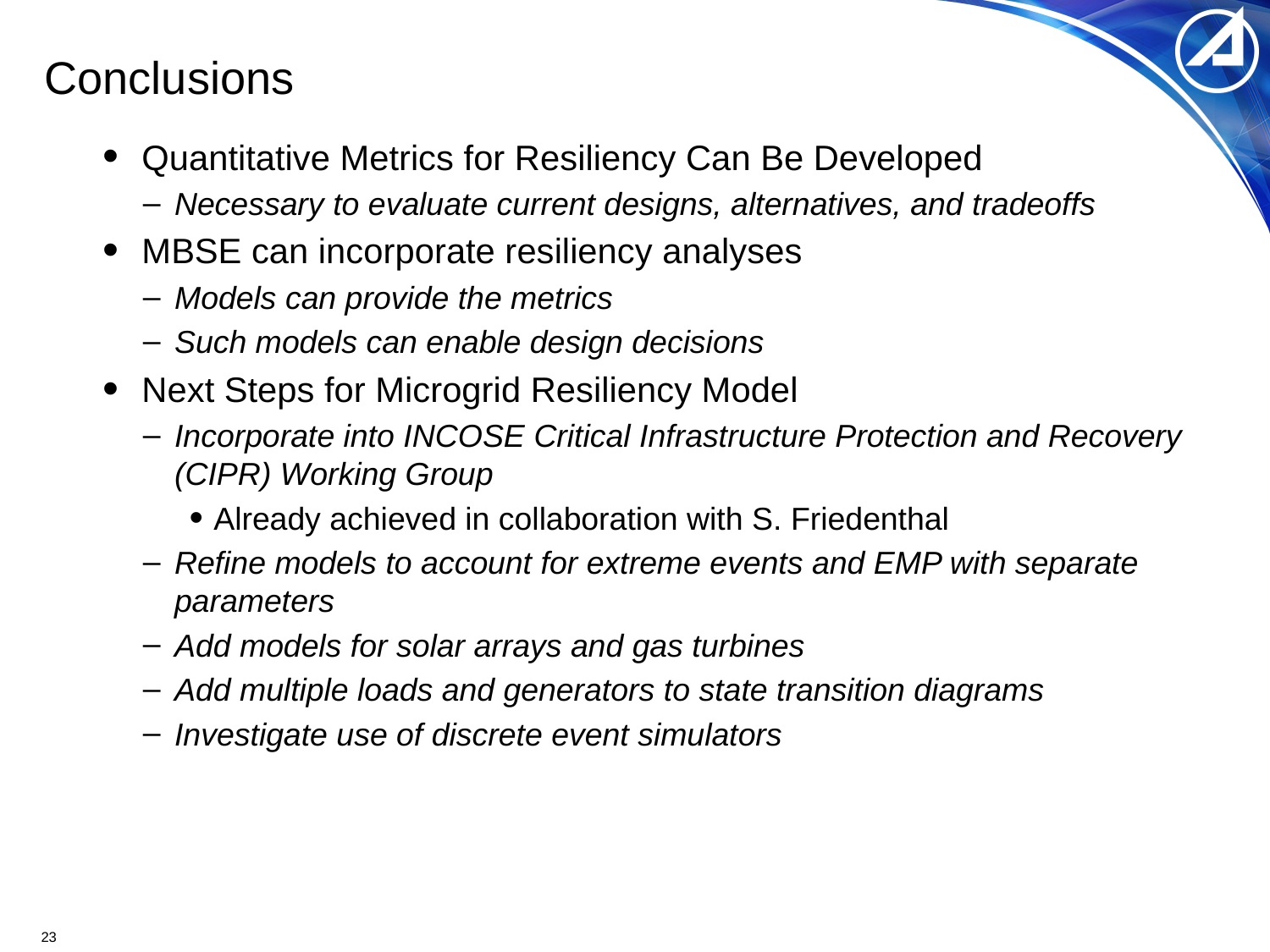

# Conclusions
Quantitative Metrics for Resiliency Can Be Developed
Necessary to evaluate current designs, alternatives, and tradeoffs
MBSE can incorporate resiliency analyses
Models can provide the metrics
Such models can enable design decisions
Next Steps for Microgrid Resiliency Model
Incorporate into INCOSE Critical Infrastructure Protection and Recovery (CIPR) Working Group
Already achieved in collaboration with S. Friedenthal
Refine models to account for extreme events and EMP with separate parameters
Add models for solar arrays and gas turbines
Add multiple loads and generators to state transition diagrams
Investigate use of discrete event simulators